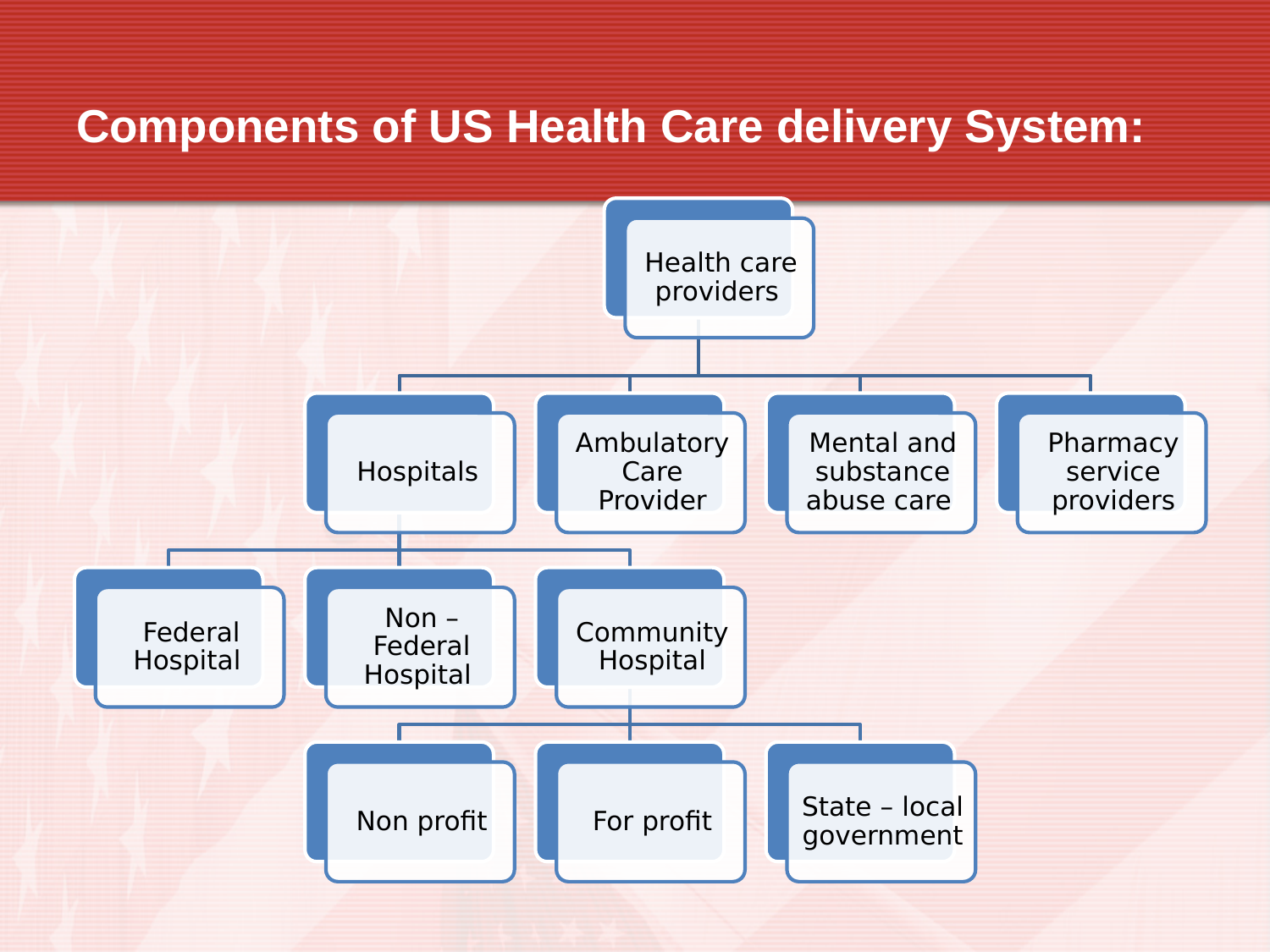

# Components of US Health Care delivery System:
Health care providers
Hospitals
Federal Hospital
Non – Federal Hospital
Community Hospital
Non profit
For profit
State – local government
Ambulatory Care Provider
Mental and substance abuse care
Pharmacy service providers